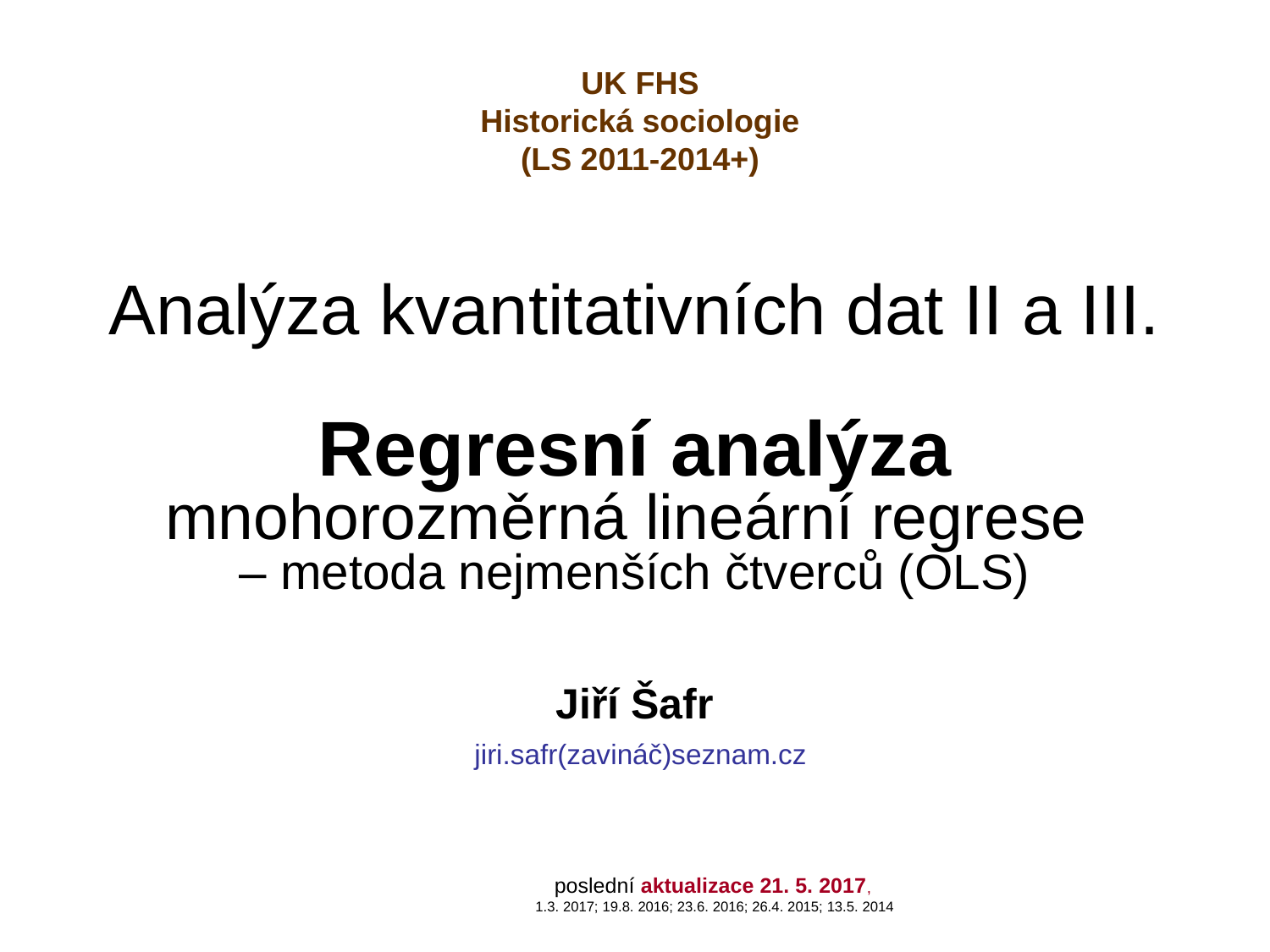

UK FHS
Historická sociologie
(LS 2011-2014+)

# Analýza kvantitativních dat II a III. Regresní analýza mnohorozměrná lineární regrese – metoda nejmenších čtverců (OLS)
Jiří Šafr
 jiri.safr(zavináč)seznam.cz
poslední aktualizace 21. 5. 2017,
1.3. 2017; 19.8. 2016; 23.6. 2016; 26.4. 2015; 13.5. 2014